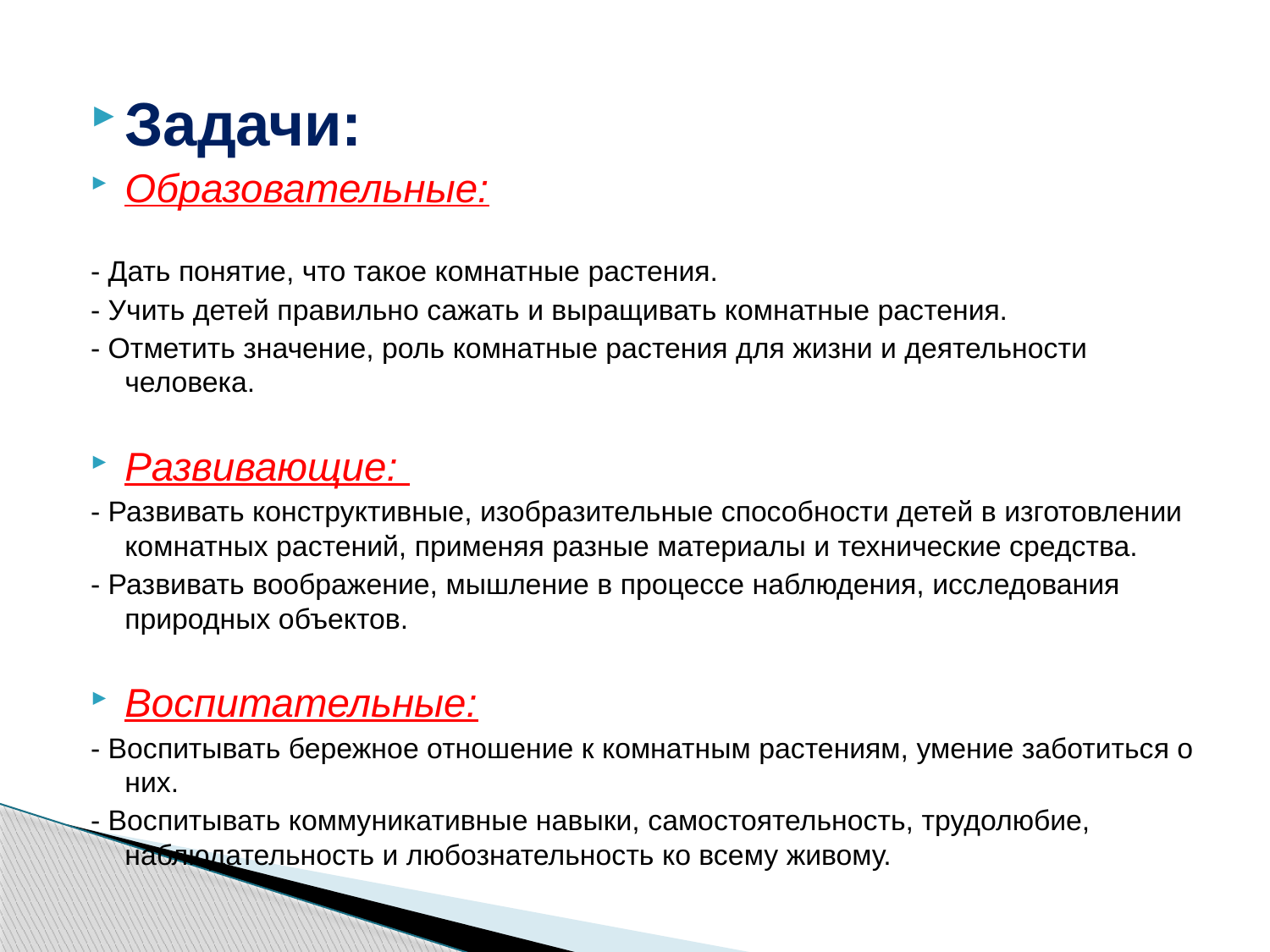

Задачи:
Образовательные:

- Дать понятие, что такое комнатные растения.
- Учить детей правильно сажать и выращивать комнатные растения.
- Отметить значение, роль комнатные растения для жизни и деятельности человека.

Развивающие:
- Развивать конструктивные, изобразительные способности детей в изготовлении комнатных растений, применяя разные материалы и технические средства.
- Развивать воображение, мышление в процессе наблюдения, исследования природных объектов.

Воспитательные:
- Воспитывать бережное отношение к комнатным растениям, умение заботиться о них.
- Воспитывать коммуникативные навыки, самостоятельность, трудолюбие, наблюдательность и любознательность ко всему живому.